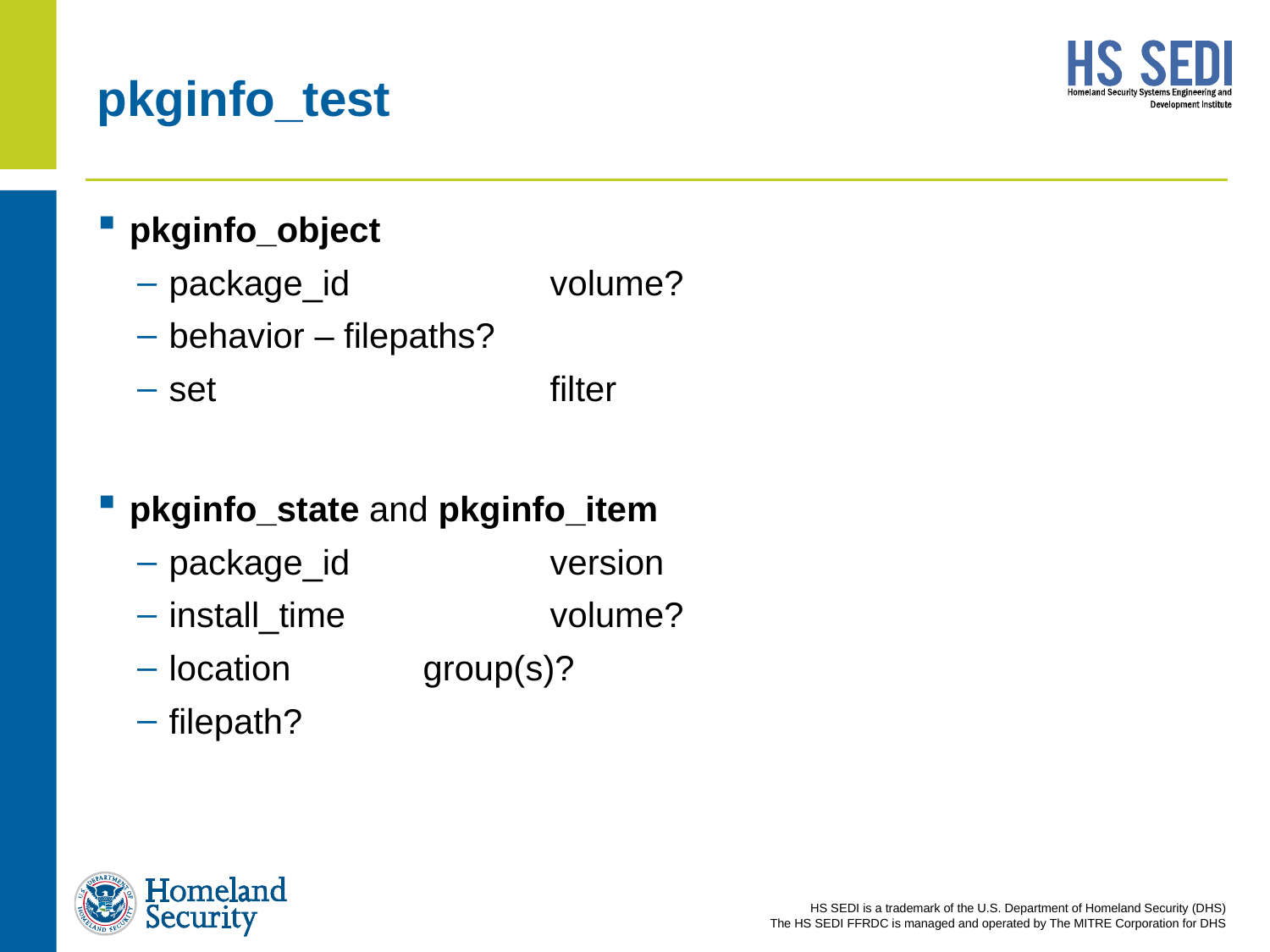

# pkginfo_test
pkginfo_object
package_id		volume?
behavior – filepaths?
set			filter

pkginfo_state and pkginfo_item
package_id		version
install_time		volume?
location		group(s)?
filepath?